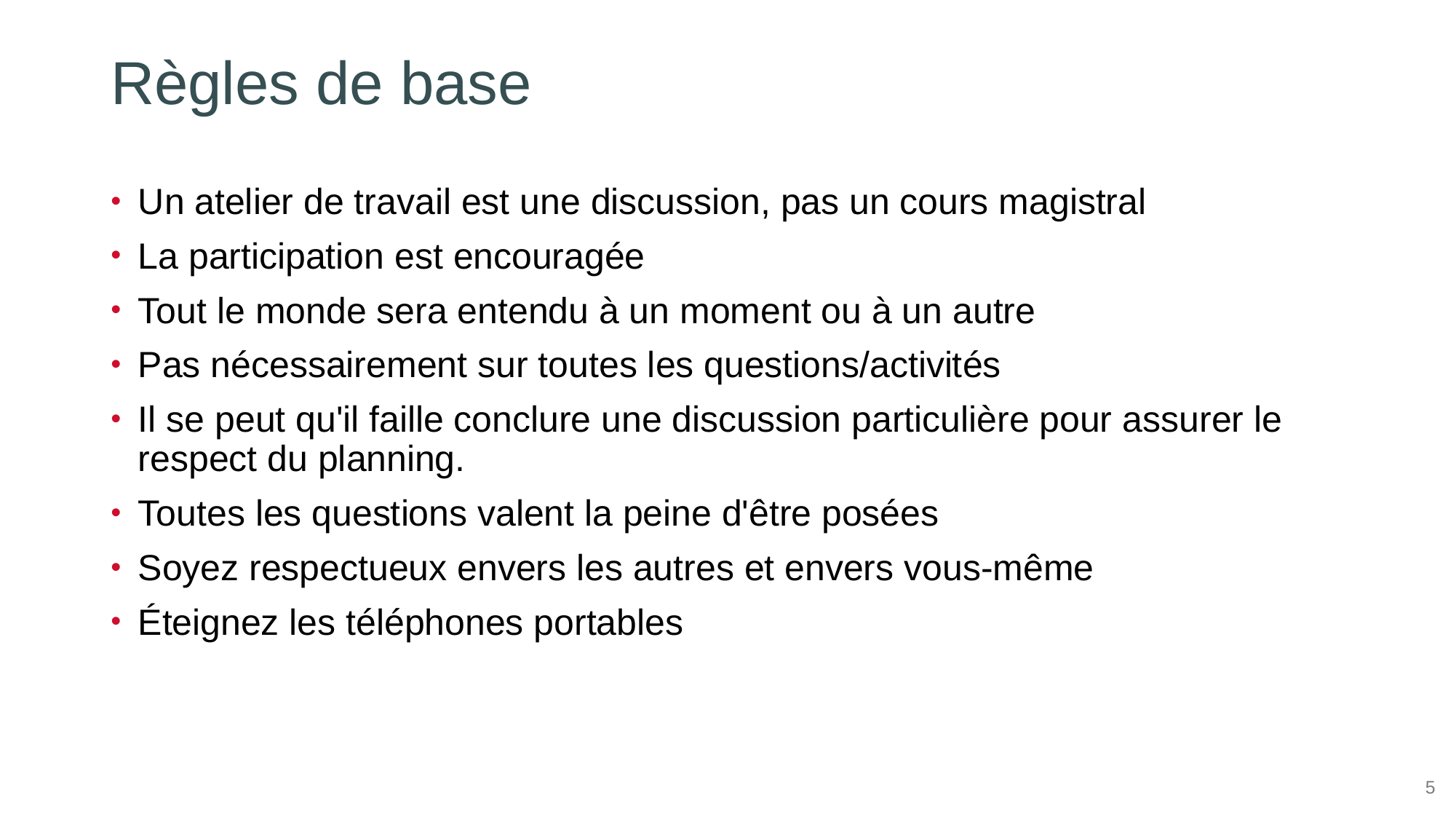

# Règles de base
Un atelier de travail est une discussion, pas un cours magistral
La participation est encouragée
Tout le monde sera entendu à un moment ou à un autre
Pas nécessairement sur toutes les questions/activités
Il se peut qu'il faille conclure une discussion particulière pour assurer le respect du planning.
Toutes les questions valent la peine d'être posées
Soyez respectueux envers les autres et envers vous-même
Éteignez les téléphones portables

5